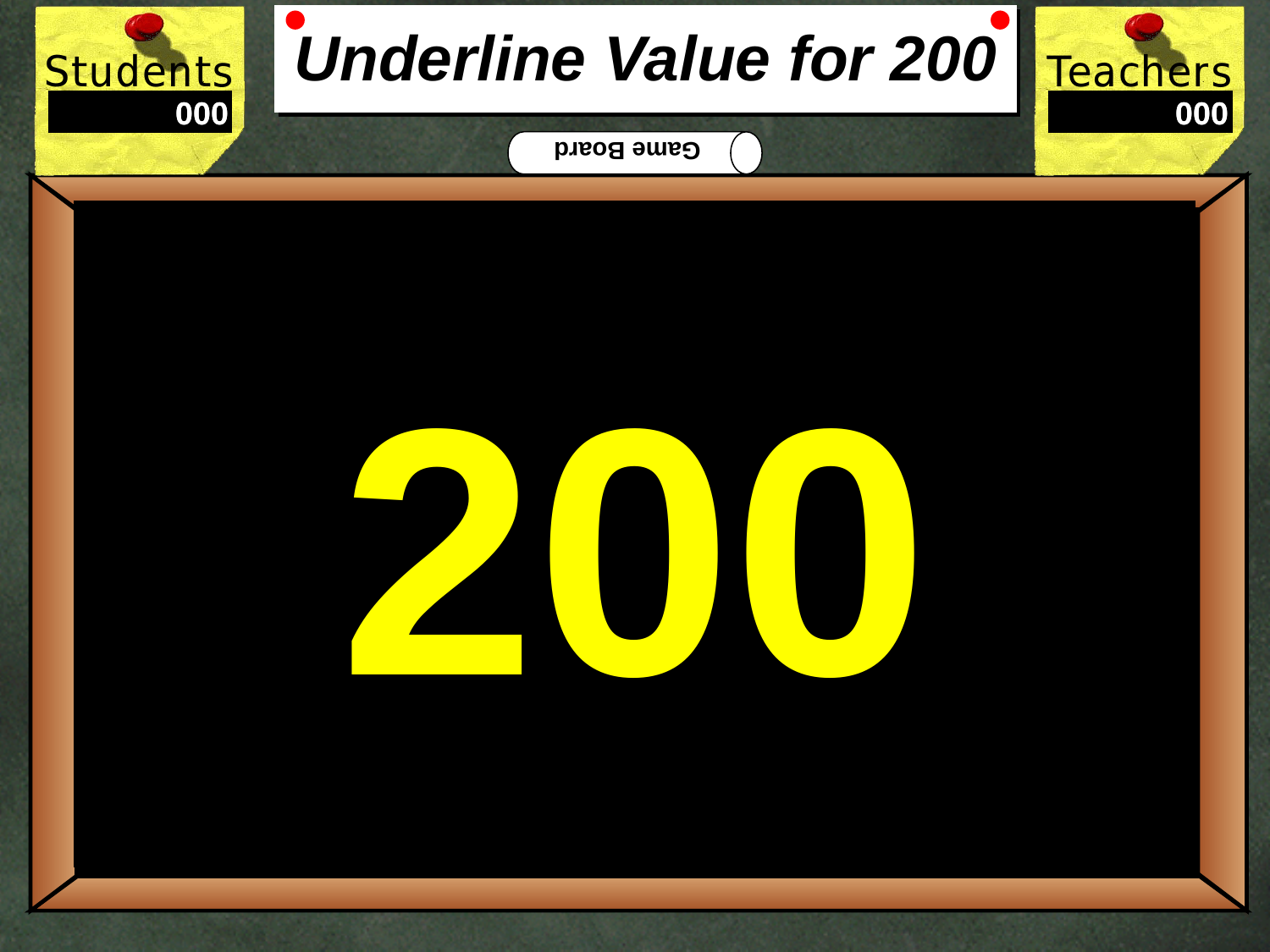

# Underline Value for 200
200
What is the underlined Value?
453